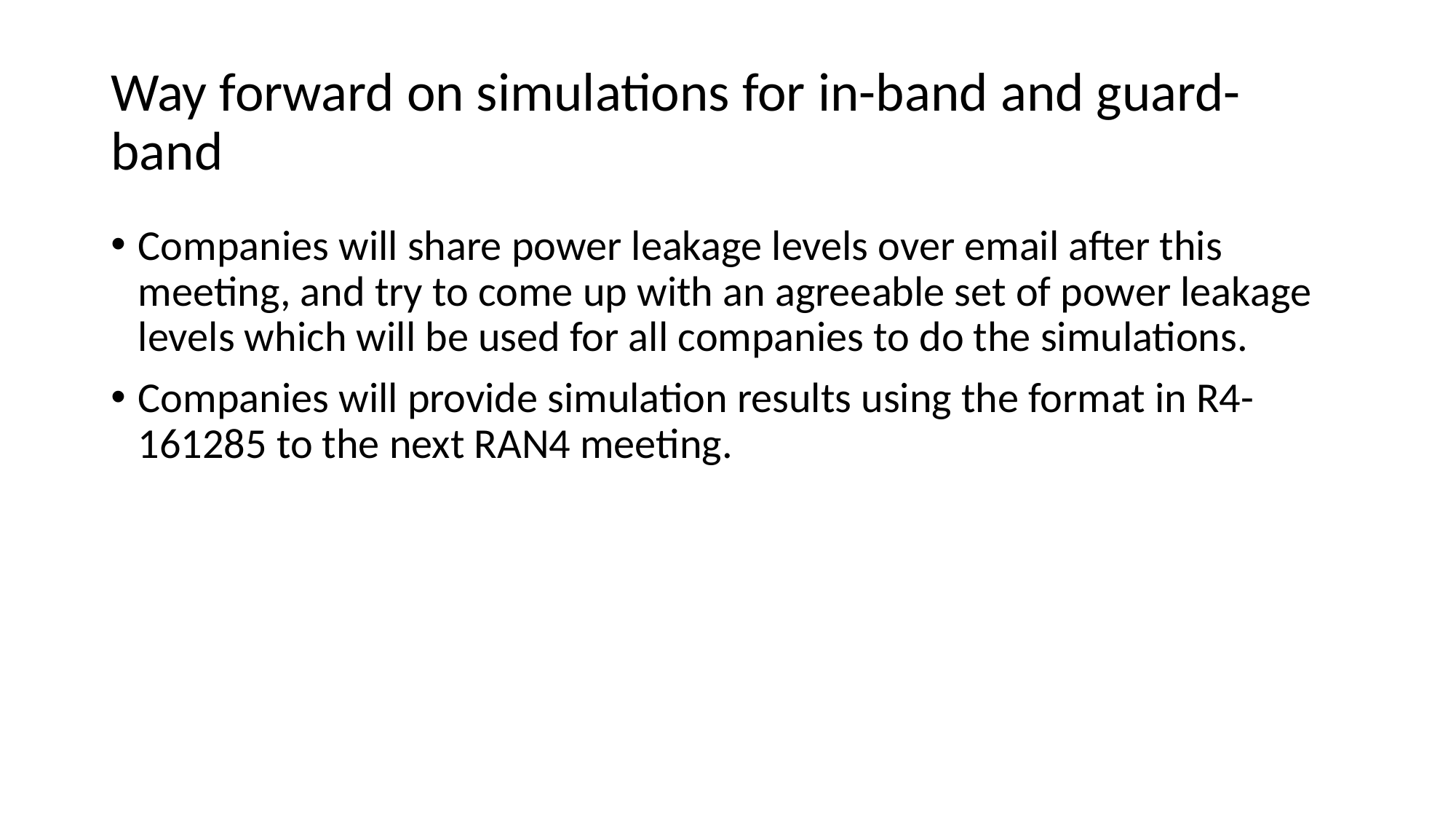

# Way forward on simulations for in-band and guard-band
Companies will share power leakage levels over email after this meeting, and try to come up with an agreeable set of power leakage levels which will be used for all companies to do the simulations.
Companies will provide simulation results using the format in R4-161285 to the next RAN4 meeting.